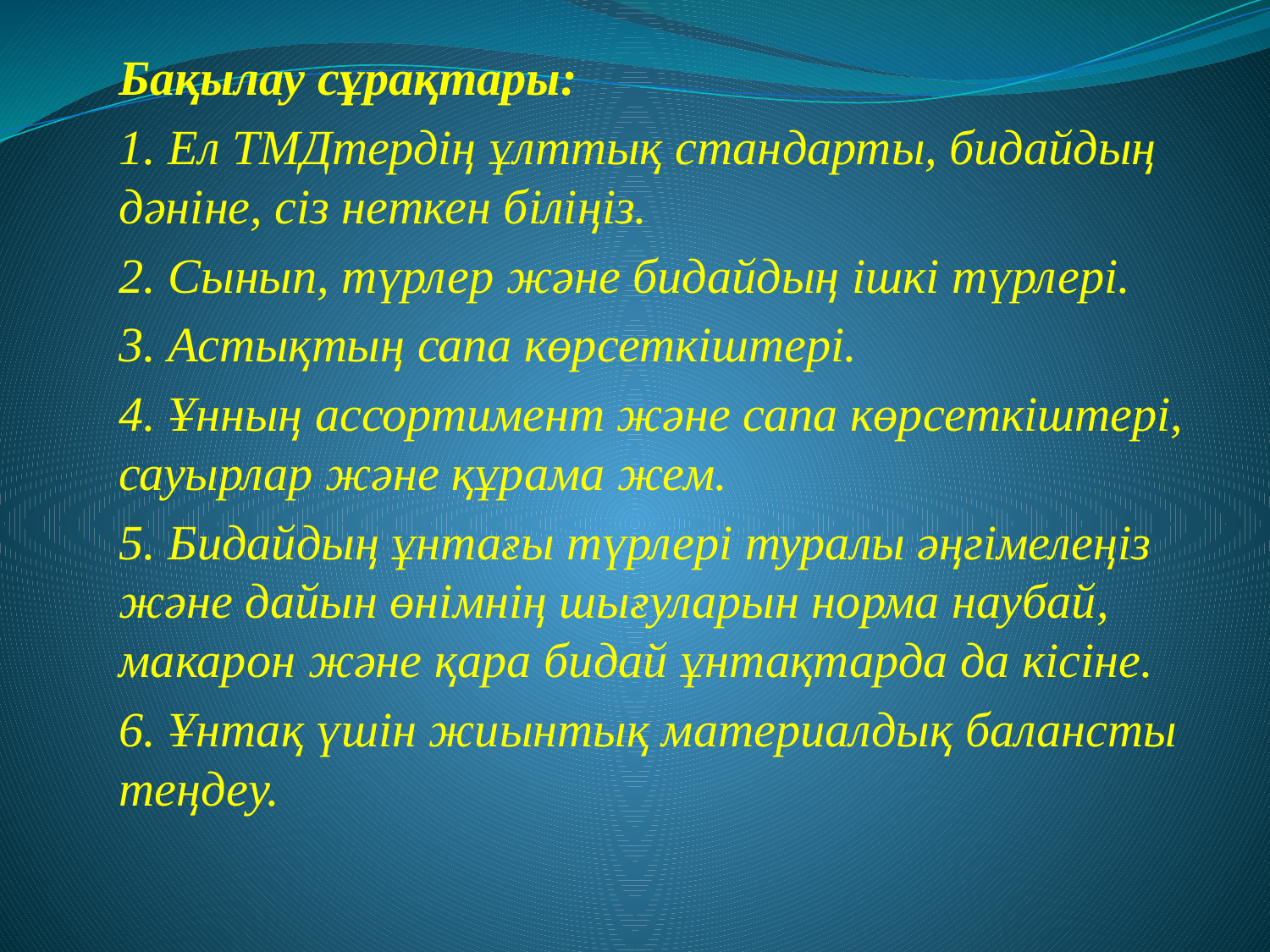

Бақылау сұрақтары:
1. Ел ТМДтердiң ұлттық стандарты, бидайдың дәнiне, сiз неткен бiлiңiз.
2. Сынып, түрлер және бидайдың iшкi түрлерi.
3. Астықтың сапа көрсеткiштерi.
4. Ұнның ассортимент және сапа көрсеткiштерi, сауырлар және құрама жем.
5. Бидайдың ұнтағы түрлерi туралы әңгiмелеңiз және дайын өнiмнiң шығуларын норма наубай, макарон және қара бидай ұнтақтарда да кiсiне.
6. Ұнтақ үшiн жиынтық материалдық балансты теңдеу.